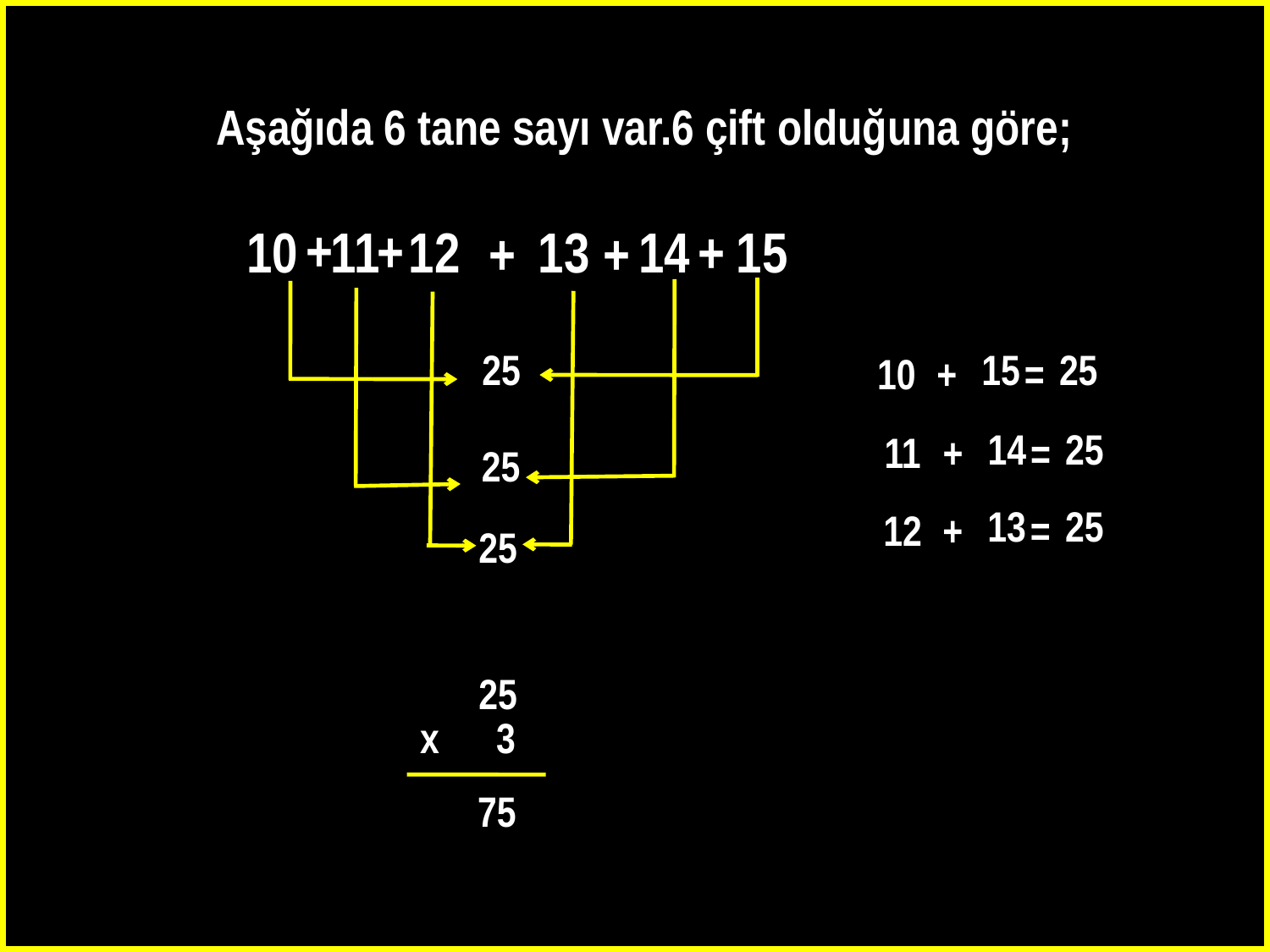

Aşağıda 6 tane sayı var.6 çift olduğuna göre;
+
+
10
11
12
13
14
+
15
+
+
25
15
25
10
+
=
14
25
11
+
=
25
13
25
12
+
=
25
25
x
3
75